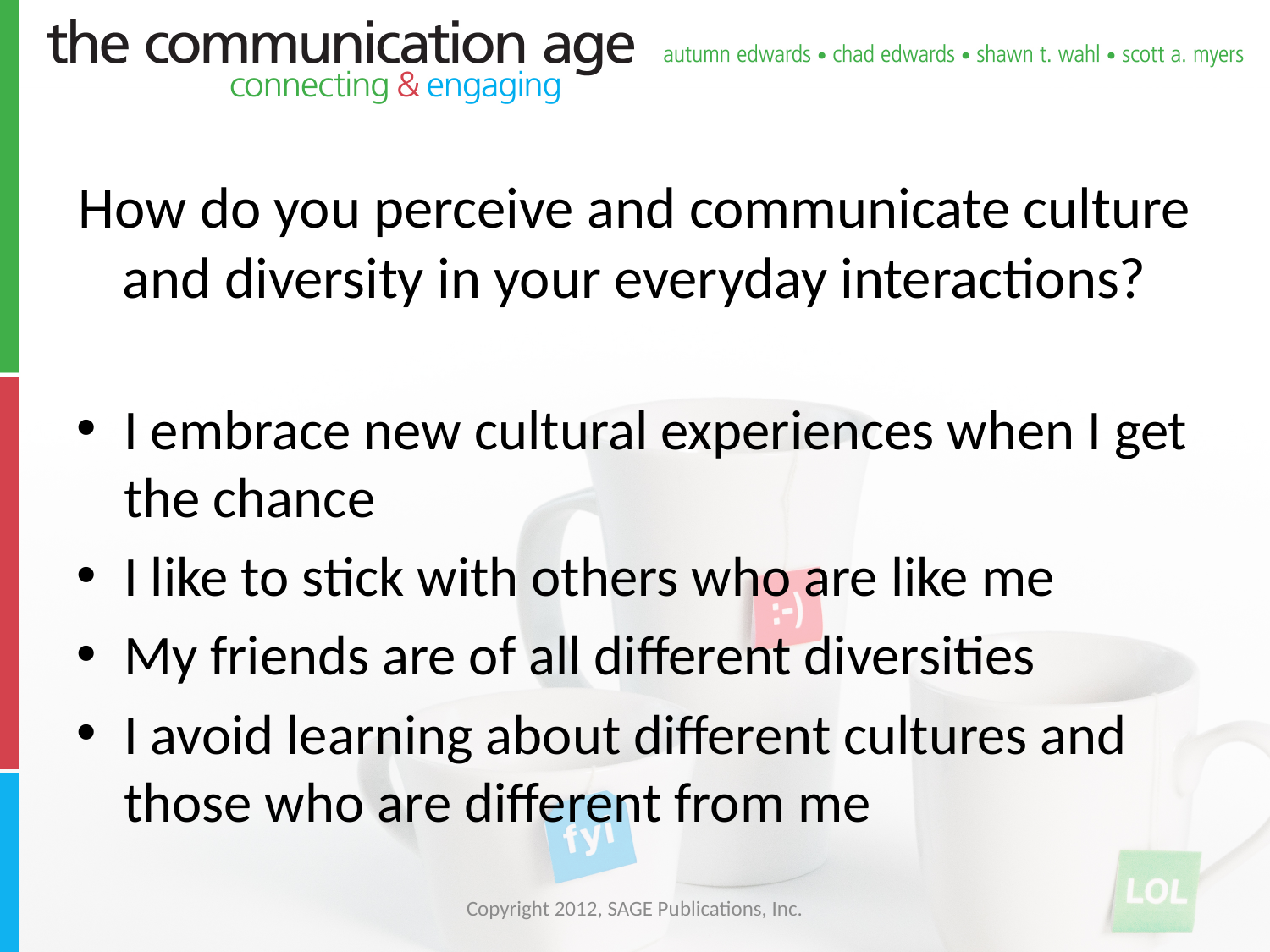

# How do you perceive and communicate culture and diversity in your everyday interactions?
I embrace new cultural experiences when I get the chance
I like to stick with others who are like me
My friends are of all different diversities
I avoid learning about different cultures and those who are different from me

Copyright 2012, SAGE Publications, Inc.